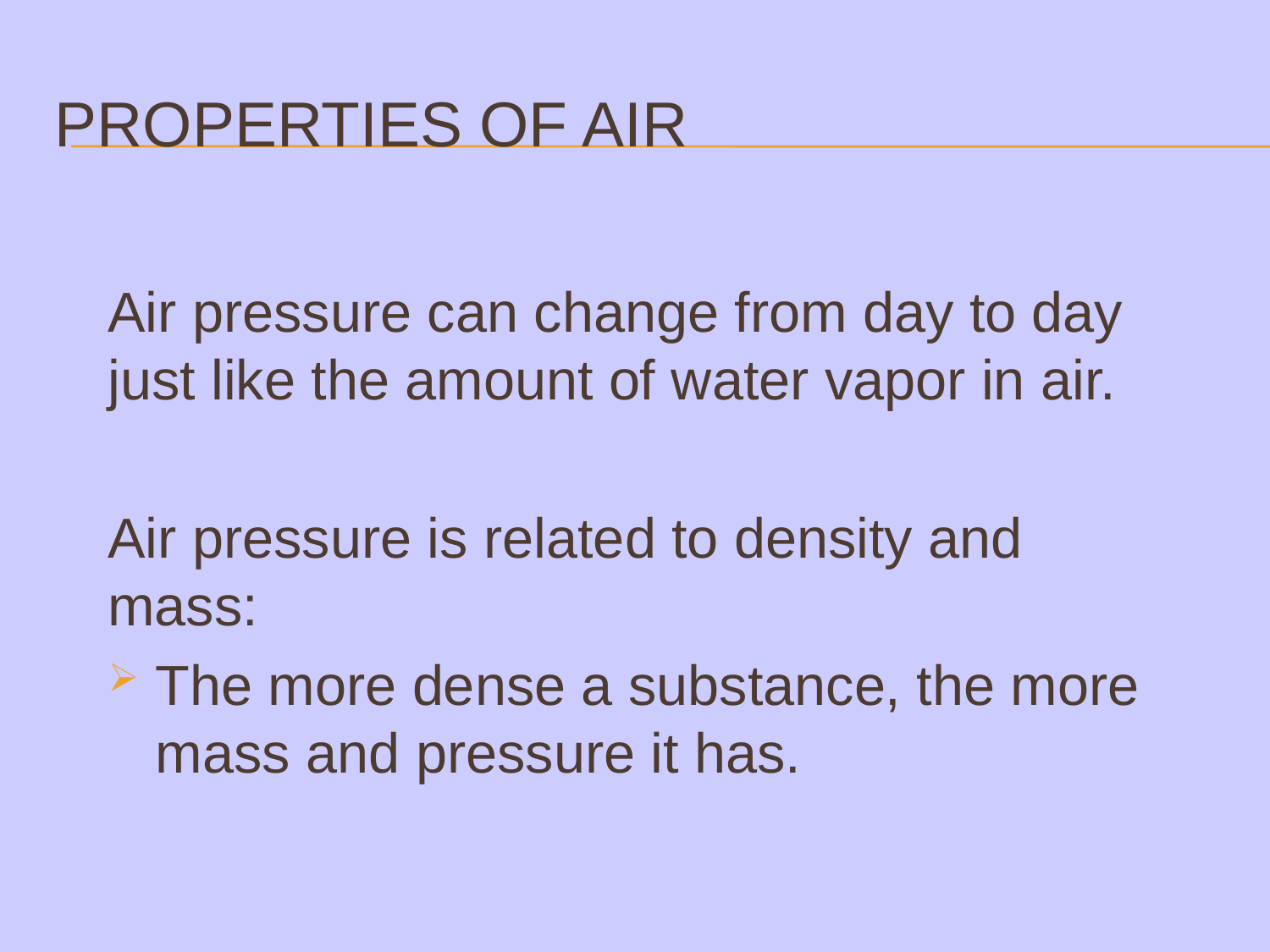

# Properties of Air

Air pressure can change from day to day just like the amount of water vapor in air.

Air pressure is related to density and mass:
The more dense a substance, the more mass and pressure it has.